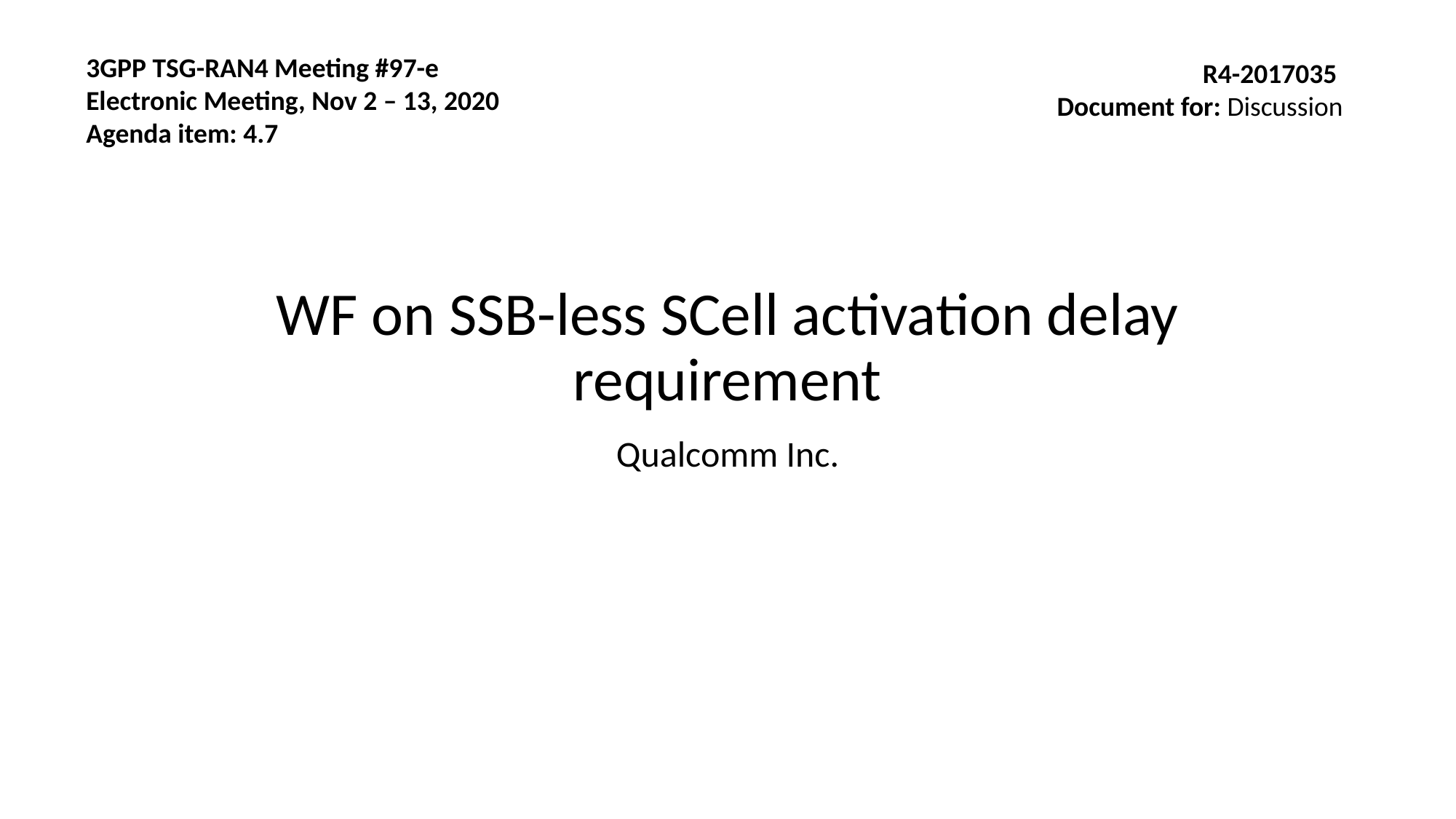

3GPP TSG-RAN4 Meeting #97-e
Electronic Meeting, Nov 2 – 13, 2020
Agenda item: 4.7
R4-2017035
Document for: Discussion
# WF on SSB-less SCell activation delay requirement
Qualcomm Inc.